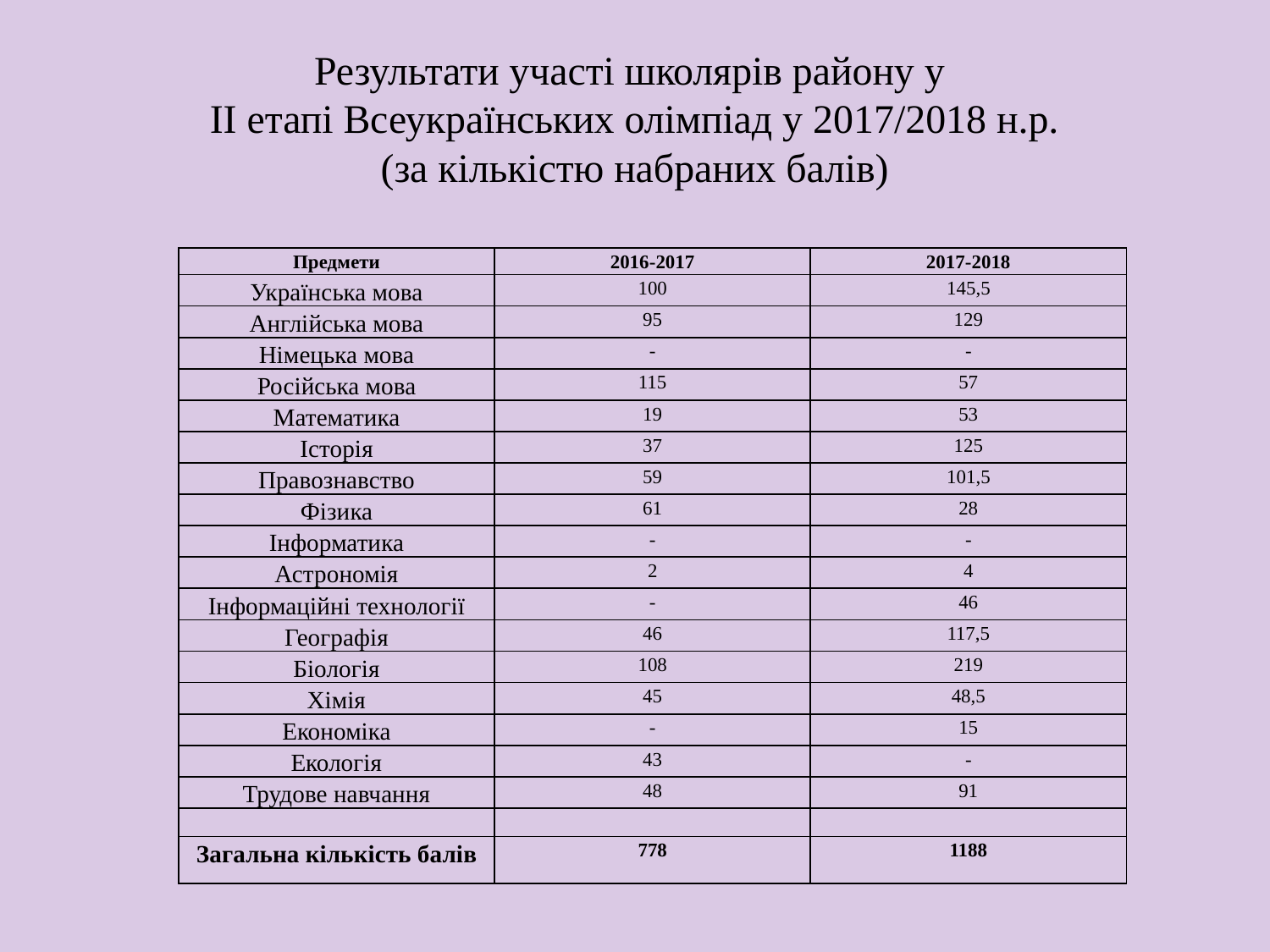

# Результати участі школярів району у ІІ етапі Всеукраїнських олімпіад у 2017/2018 н.р. (за кількістю набраних балів)
| Предмети | 2016-2017 | 2017-2018 |
| --- | --- | --- |
| Українська мова | 100 | 145,5 |
| Англійська мова | 95 | 129 |
| Німецька мова | - | - |
| Російська мова | 115 | 57 |
| Математика | 19 | 53 |
| Історія | 37 | 125 |
| Правознавство | 59 | 101,5 |
| Фізика | 61 | 28 |
| Інформатика | - | - |
| Астрономія | 2 | 4 |
| Інформаційні технології | - | 46 |
| Географія | 46 | 117,5 |
| Біологія | 108 | 219 |
| Хімія | 45 | 48,5 |
| Економіка | - | 15 |
| Екологія | 43 | - |
| Трудове навчання | 48 | 91 |
|  |  |  |
| Загальна кількість балів | 778 | 1188 |